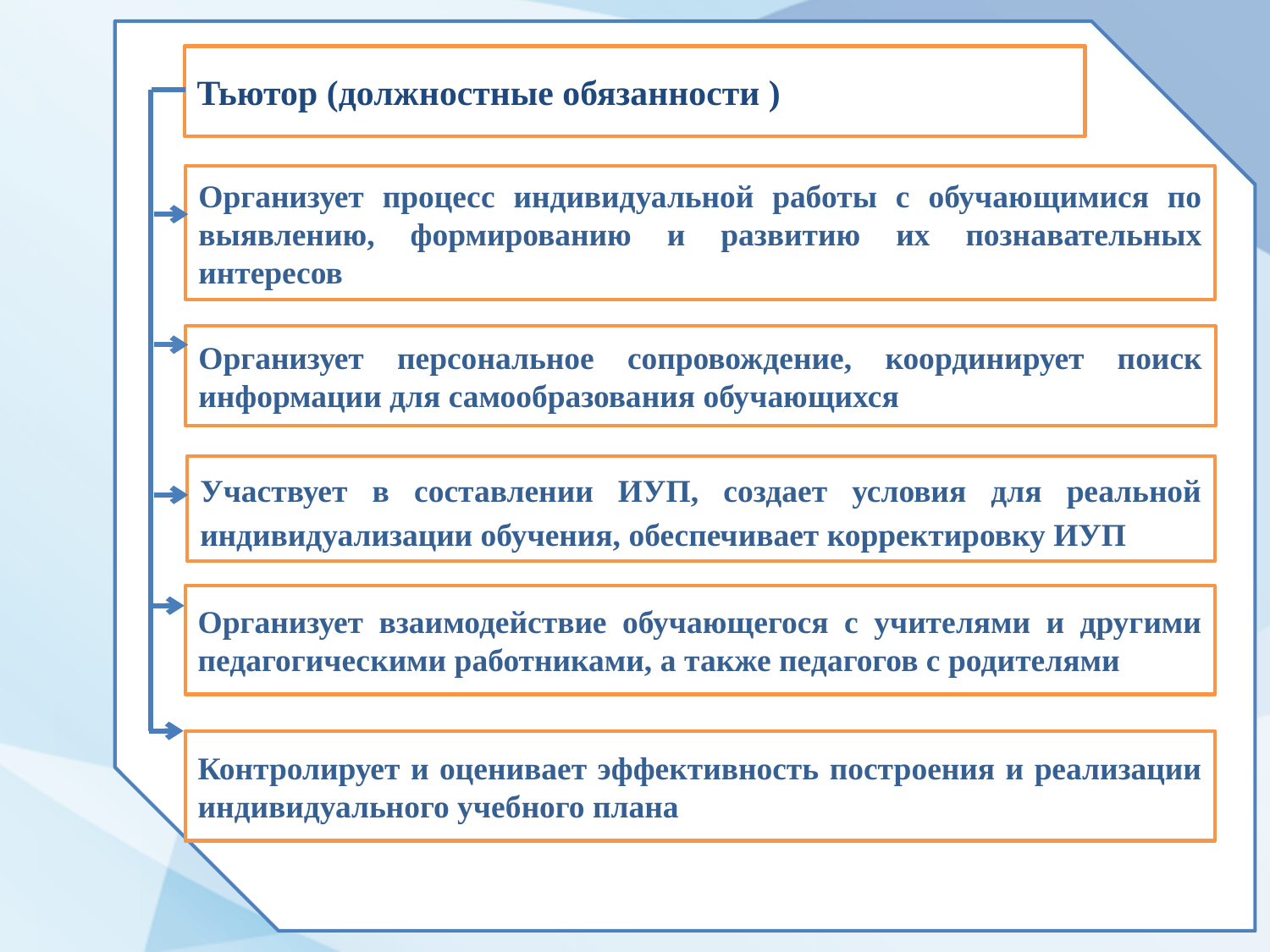

Тьютор (должностные обязанности )

Организует процесс индивидуальной работы с обучающимися по выявлению, формированию и развитию их познавательных интересов
Организует персональное сопровождение, координирует поиск информации для самообразования обучающихся
Участвует в составлении ИУП, создает условия для реальной индивидуализации обучения, обеспечивает корректировку ИУП
Организует взаимодействие обучающегося с учителями и другими педагогическими работниками, а также педагогов с родителями
Контролирует и оценивает эффективность построения и реализации индивидуального учебного плана